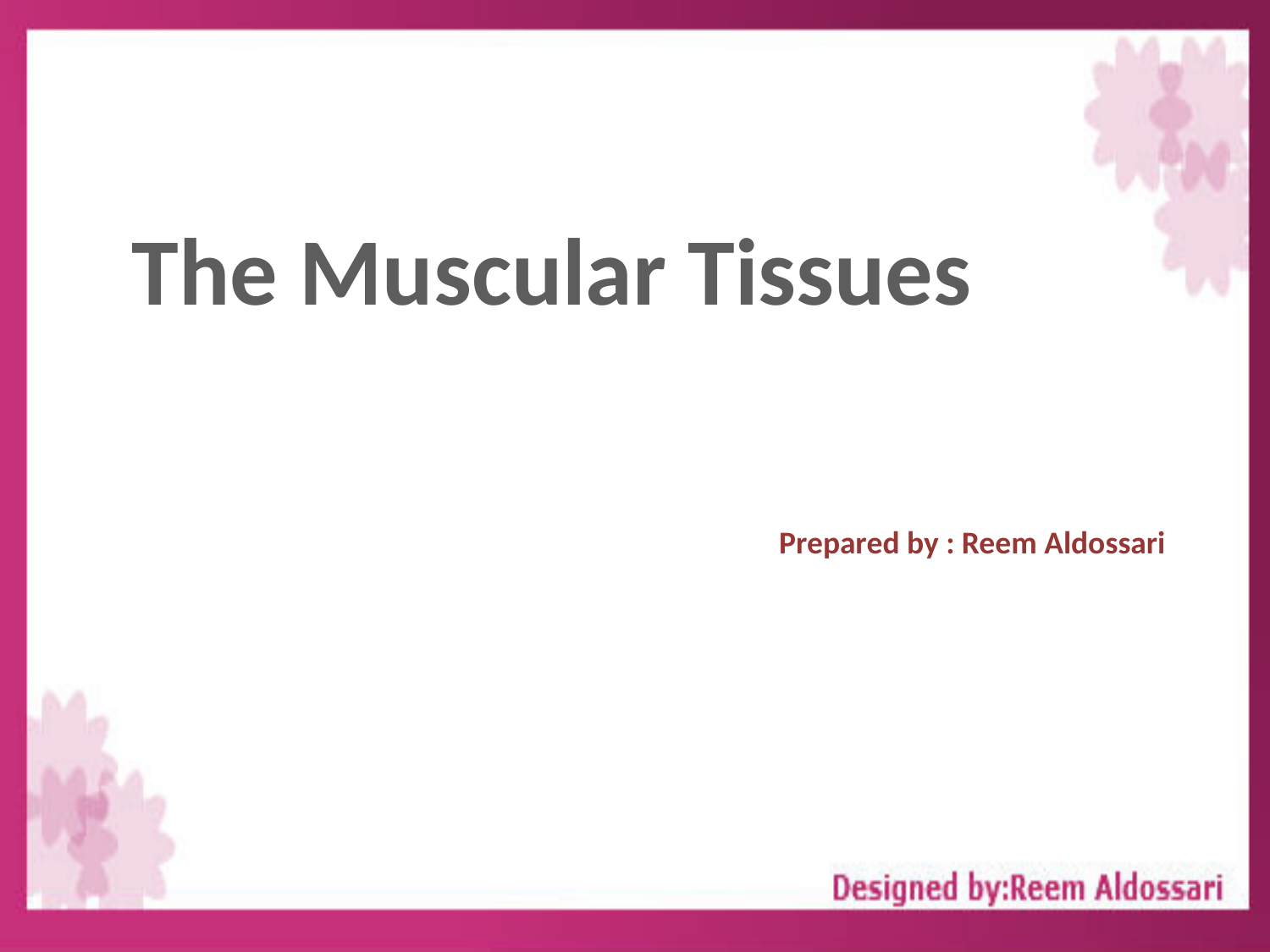

The Muscular Tissues
Prepared by : Reem Aldossari